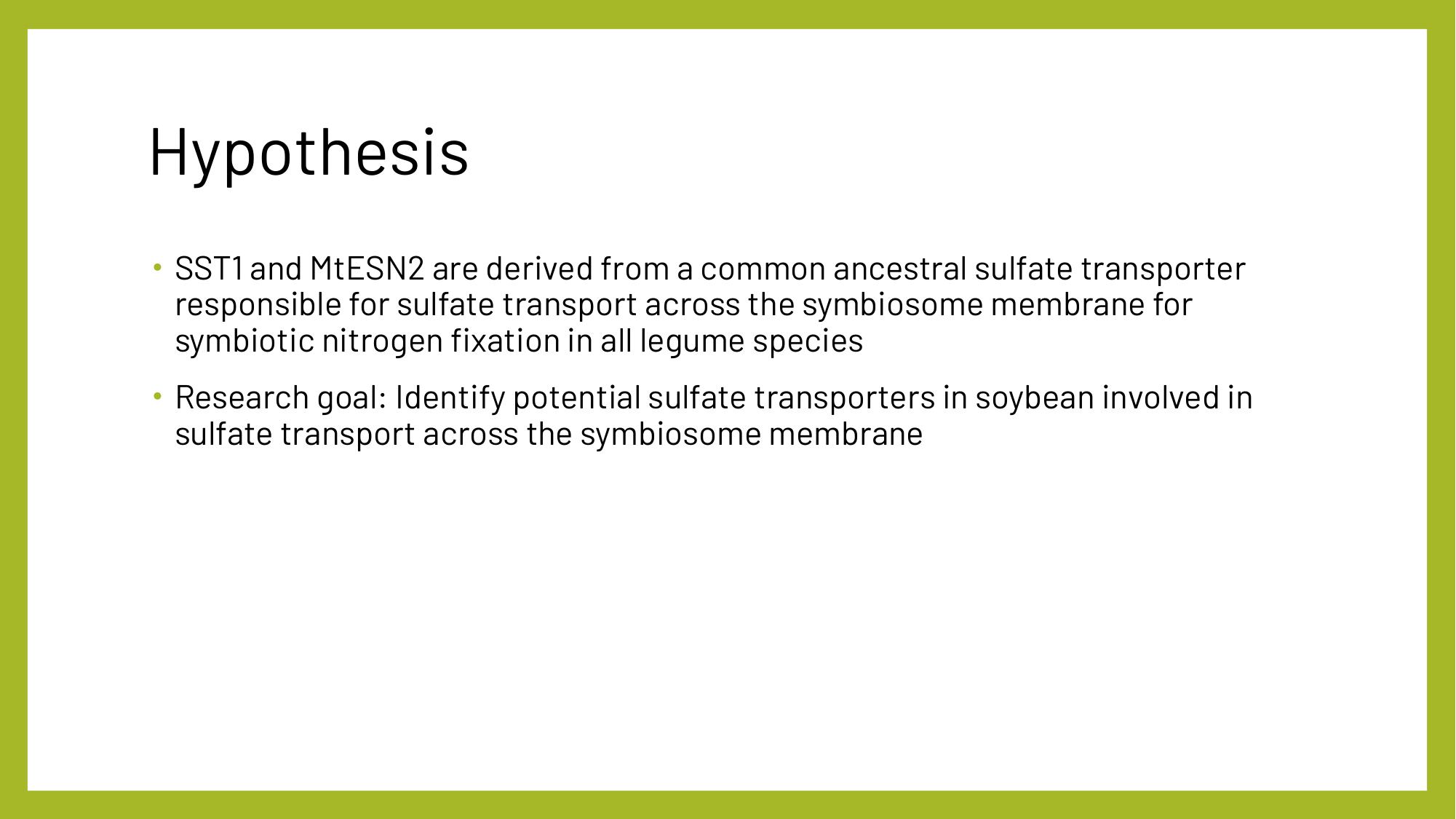

# Hypothesis
SST1 and MtESN2 are derived from a common ancestral sulfate transporter responsible for sulfate transport across the symbiosome membrane for symbiotic nitrogen fixation in all legume species
Research goal: Identify potential sulfate transporters in soybean involved in sulfate transport across the symbiosome membrane